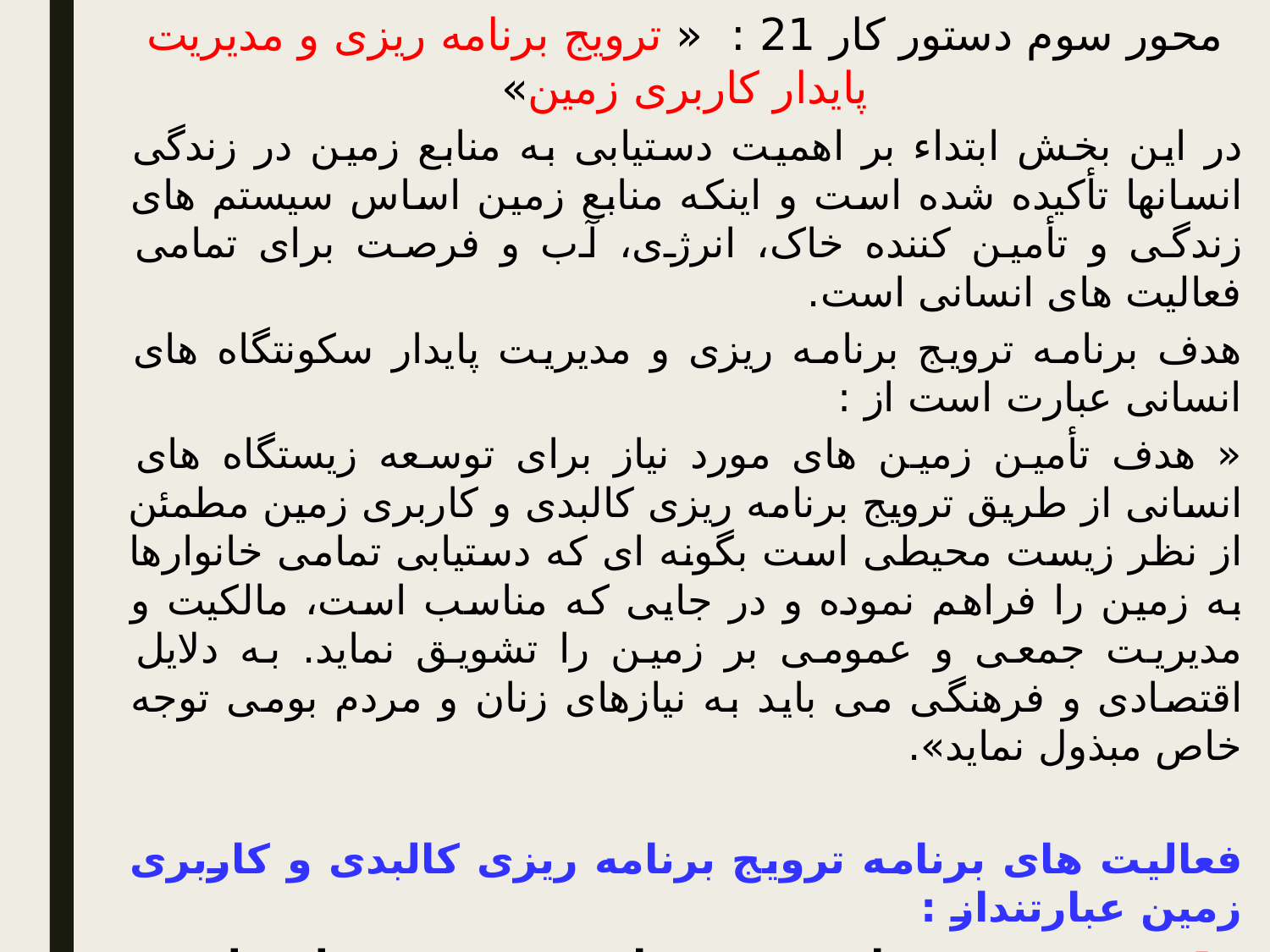

محور سوم دستور کار 21 :  « ترویج برنامه ریزی و مدیریت پایدار کاربری زمین»
در این بخش ابتداء بر اهمیت دستیابی به منابع زمین در زندگی انسانها تأکیده شده است و اینکه منابع زمین اساس سیستم های زندگی و تأمین کننده خاک، انرژی، آب و فرصت برای تمامی فعالیت های انسانی است.
هدف برنامه ترویج برنامه ریزی و مدیریت پایدار سکونتگاه های انسانی عبارت است از :
« هدف تأمین زمین های مورد نیاز برای توسعه زیستگاه های انسانی از طریق ترویج برنامه ریزی کالبدی و کاربری زمین مطمئن از نظر زیست محیطی است بگونه ای که دستیابی تمامی خانوارها به زمین را فراهم نموده و در جایی که مناسب است، مالکیت و مدیریت جمعی و عمومی بر زمین را تشویق نماید. به دلایل اقتصادی و فرهنگی می باید به نیازهای زنان و مردم بومی توجه خاص مبذول نماید».

فعالیت های برنامه ترویج برنامه ریزی کالبدی و کاربری زمین عبارتنداز :
تهیه فهرستی از موجود منابع زمین در سطح ملی به منظور ایجاد یک سیستم اطلاعات زمین : طبقه بندی منابع زمین براساس مناسب ترین کاربری ها ، شناسایی نواحی آسیب پذیر از نظر زیست محیطی، شناسایی نواحی سانحه خیز به منظور حفاظت ویژه
توجه به توسعه طرح های ملی مدیریت منابع زمین به منظور هدایت توسعه و کاربرد منابع زمین : بدین خاطر باید موارد زیر رعایت گردد